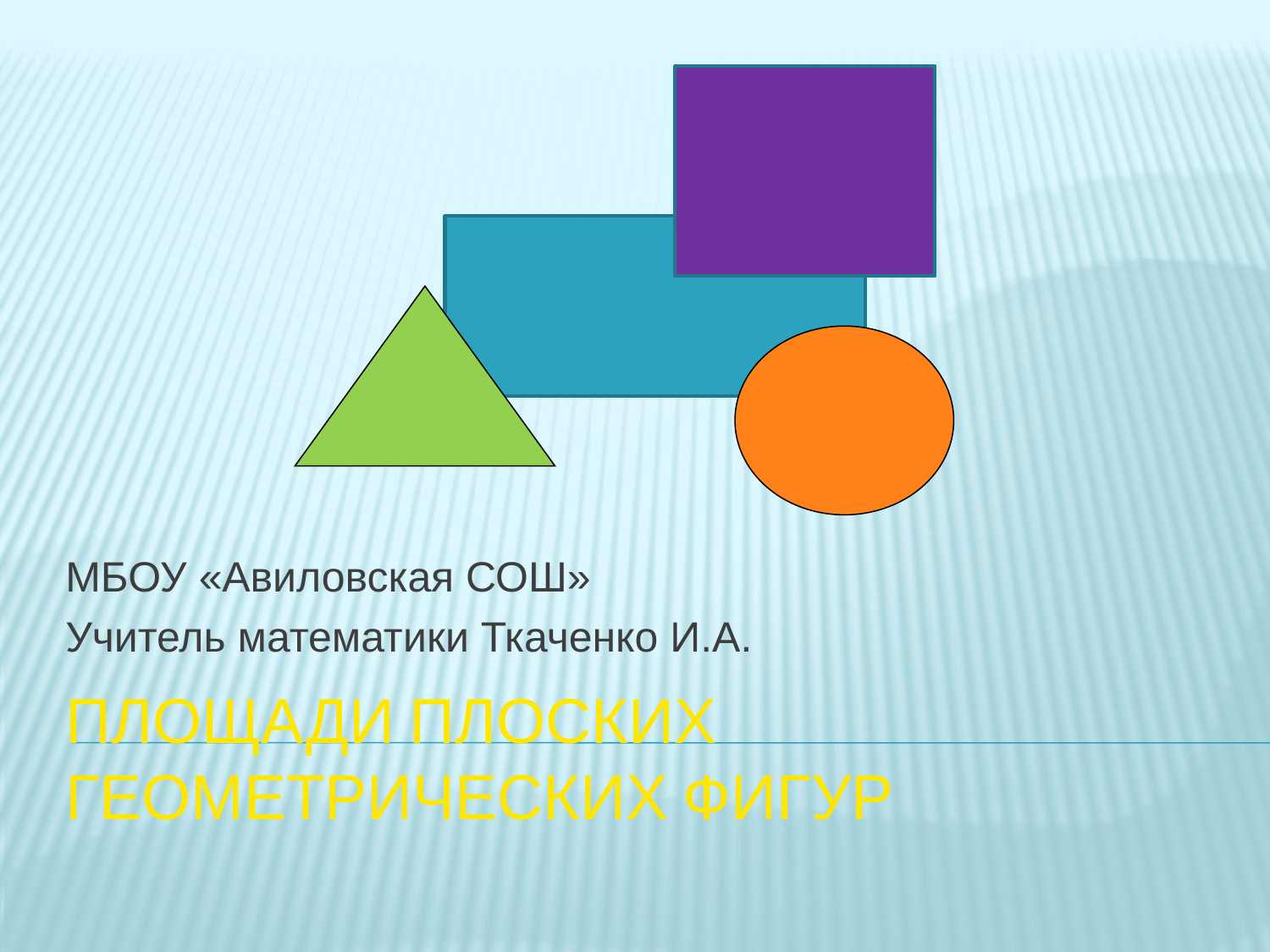

МБОУ «Авиловская СОШ»
Учитель математики Ткаченко И.А.
# Площади плоских геометрических фигур